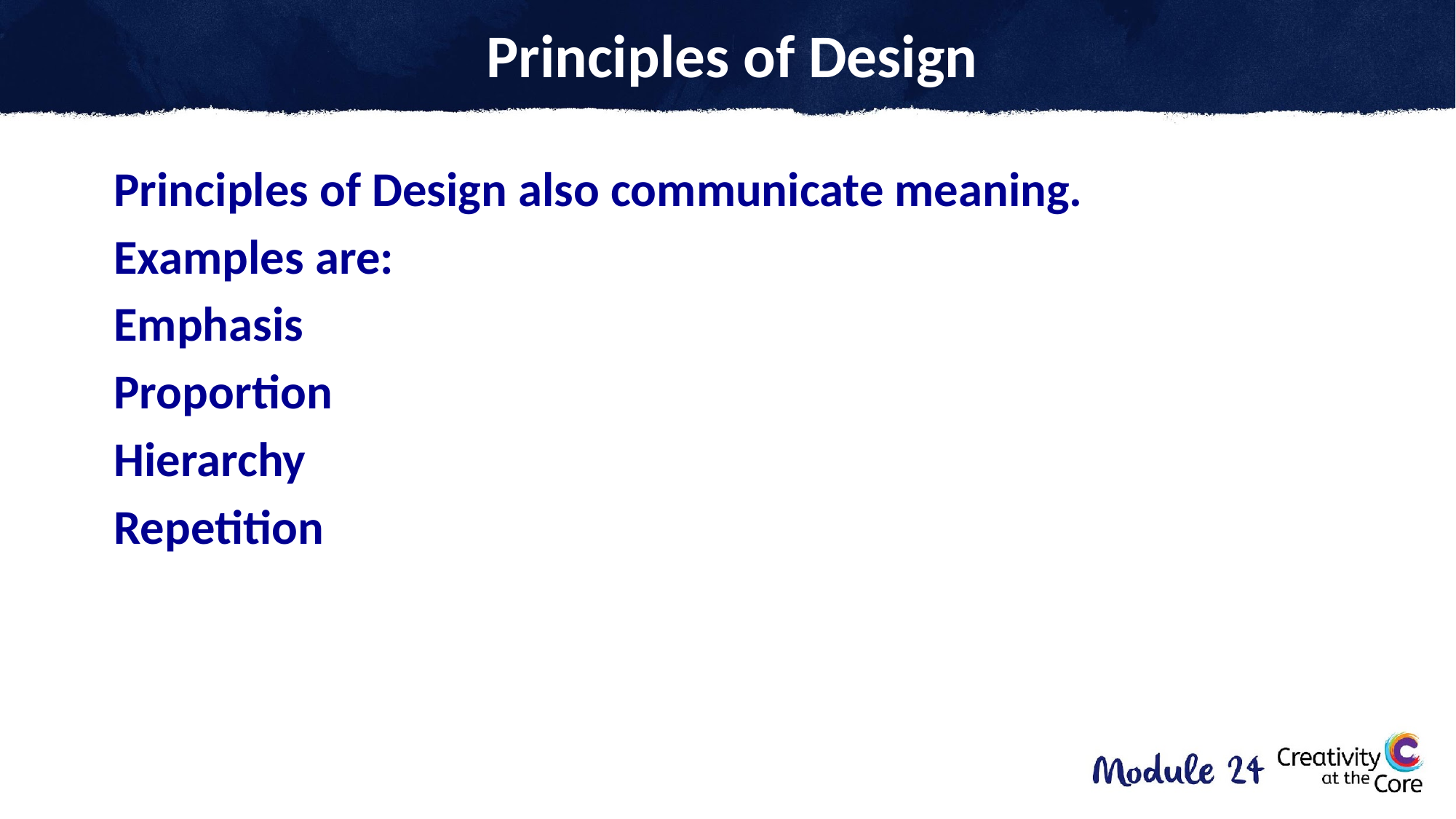

# Principles of Design
  Principles of Design also communicate meaning.
  Examples are:
  Emphasis
  Proportion
  Hierarchy
  Repetition